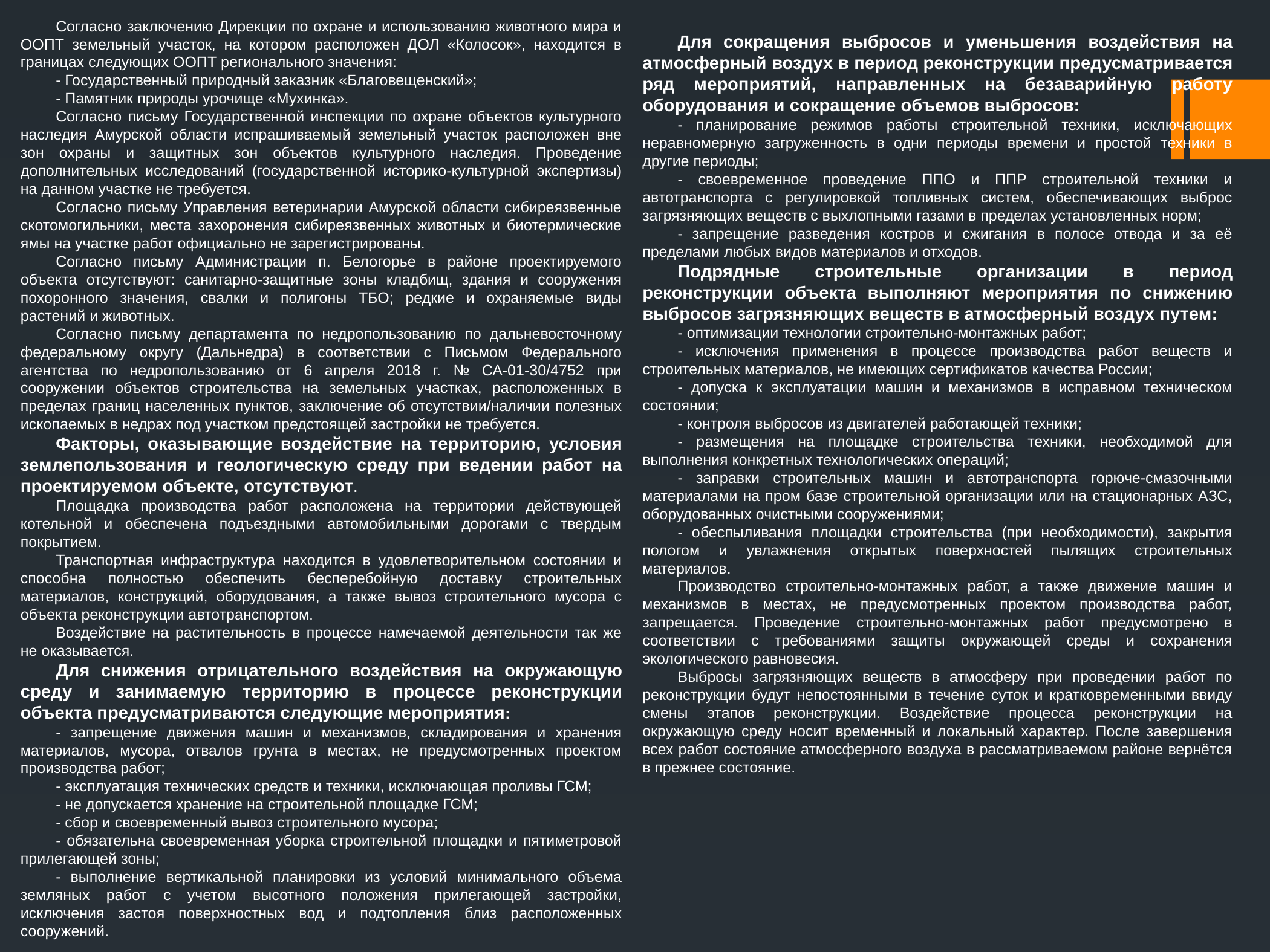

Согласно заключению Дирекции по охране и использованию животного мира и ООПТ земельный участок, на котором расположен ДОЛ «Колосок», находится в границах следующих ООПТ регионального значения:
- Государственный природный заказник «Благовещенский»;
- Памятник природы урочище «Мухинка».
Согласно письму Государственной инспекции по охране объектов культурного наследия Амурской области испрашиваемый земельный участок расположен вне зон охраны и защитных зон объектов культурного наследия. Проведение дополнительных исследований (государственной историко-культурной экспертизы) на данном участке не требуется.
Согласно письму Управления ветеринарии Амурской области сибиреязвенные скотомогильники, места захоронения сибиреязвенных животных и биотермические ямы на участке работ официально не зарегистрированы.
Согласно письму Администрации п. Белогорье в районе проектируемого объекта отсутствуют: санитарно-защитные зоны кладбищ, здания и сооружения похоронного значения, свалки и полигоны ТБО; редкие и охраняемые виды растений и животных.
Согласно письму департамента по недропользованию по дальневосточному федеральному округу (Дальнедра) в соответствии с Письмом Федерального агентства по недропользованию от 6 апреля 2018 г. № СА-01-30/4752 при сооружении объектов строительства на земельных участках, расположенных в пределах границ населенных пунктов, заключение об отсутствии/наличии полезных ископаемых в недрах под участком предстоящей застройки не требуется.
Факторы, оказывающие воздействие на территорию, условия землепользования и геологическую среду при ведении работ на проектируемом объекте, отсутствуют.
Площадка производства работ расположена на территории действующей котельной и обеспечена подъездными автомобильными дорогами с твердым покрытием.
Транспортная инфраструктура находится в удовлетворительном состоянии и способна полностью обеспечить бесперебойную доставку строительных материалов, конструкций, оборудования, а также вывоз строительного мусора с объекта реконструкции автотранспортом.
Воздействие на растительность в процессе намечаемой деятельности так же не оказывается.
Для снижения отрицательного воздействия на окружающую среду и занимаемую территорию в процессе реконструкции объекта предусматриваются следующие мероприятия:
- запрещение движения машин и механизмов, складирования и хранения материалов, мусора, отвалов грунта в местах, не предусмотренных проектом производства работ;
- эксплуатация технических средств и техники, исключающая проливы ГСМ;
- не допускается хранение на строительной площадке ГСМ;
- сбор и своевременный вывоз строительного мусора;
- обязательна своевременная уборка строительной площадки и пятиметровой прилегающей зоны;
- выполнение вертикальной планировки из условий минимального объема земляных работ с учетом высотного положения прилегающей застройки, исключения застоя поверхностных вод и подтопления близ расположенных сооружений.

Для сокращения выбросов и уменьшения воздействия на атмосферный воздух в период реконструкции предусматривается ряд мероприятий, направленных на безаварийную работу оборудования и сокращение объемов выбросов:
- планирование режимов работы строительной техники, исключающих неравномерную загруженность в одни периоды времени и простой техники в другие периоды;
- своевременное проведение ППО и ППР строительной техники и автотранспорта с регулировкой топливных систем, обеспечивающих выброс загрязняющих веществ с выхлопными газами в пределах установленных норм;
- запрещение разведения костров и сжигания в полосе отвода и за её пределами любых видов материалов и отходов.
Подрядные строительные организации в период реконструкции объекта выполняют мероприятия по снижению выбросов загрязняющих веществ в атмосферный воздух путем:
- оптимизации технологии строительно-монтажных работ;
- исключения применения в процессе производства работ веществ и строительных материалов, не имеющих сертификатов качества России;
- допуска к эксплуатации машин и механизмов в исправном техническом состоянии;
- контроля выбросов из двигателей работающей техники;
- размещения на площадке строительства техники, необходимой для выполнения конкретных технологических операций;
- заправки строительных машин и автотранспорта горюче-смазочными материалами на пром базе строительной организации или на стационарных АЗС, оборудованных очистными сооружениями;
- обеспыливания площадки строительства (при необходимости), закрытия пологом и увлажнения открытых поверхностей пылящих строительных материалов.
Производство строительно-монтажных работ, а также движение машин и механизмов в местах, не предусмотренных проектом производства работ, запрещается. Проведение строительно-монтажных работ предусмотрено в соответствии с требованиями защиты окружающей среды и сохранения экологического равновесия.
Выбросы загрязняющих веществ в атмосферу при проведении работ по реконструкции будут непостоянными в течение суток и кратковременными ввиду смены этапов реконструкции. Воздействие процесса реконструкции на окружающую среду носит временный и локальный характер. После завершения всех работ состояние атмосферного воздуха в рассматриваемом районе вернётся в прежнее состояние.